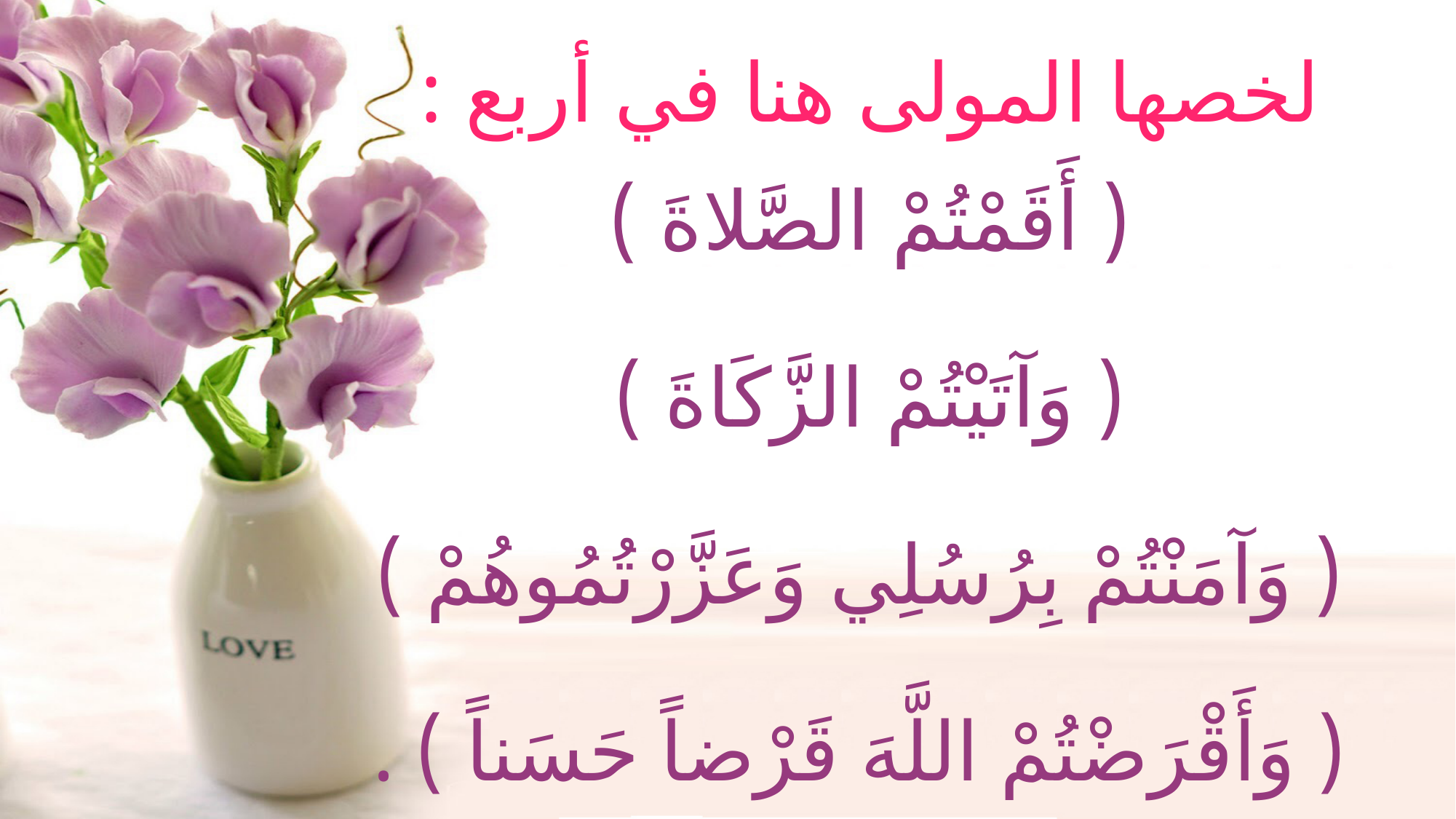

# لخصها المولى هنا في أربع : ( أَقَمْتُمْ الصَّلاةَ ) ( وَآتَيْتُمْ الزَّكَاةَ ) ( وَآمَنْتُمْ بِرُسُلِي وَعَزَّرْتُمُوهُمْ ) ( وَأَقْرَضْتُمْ اللَّهَ قَرْضاً حَسَناً ) .